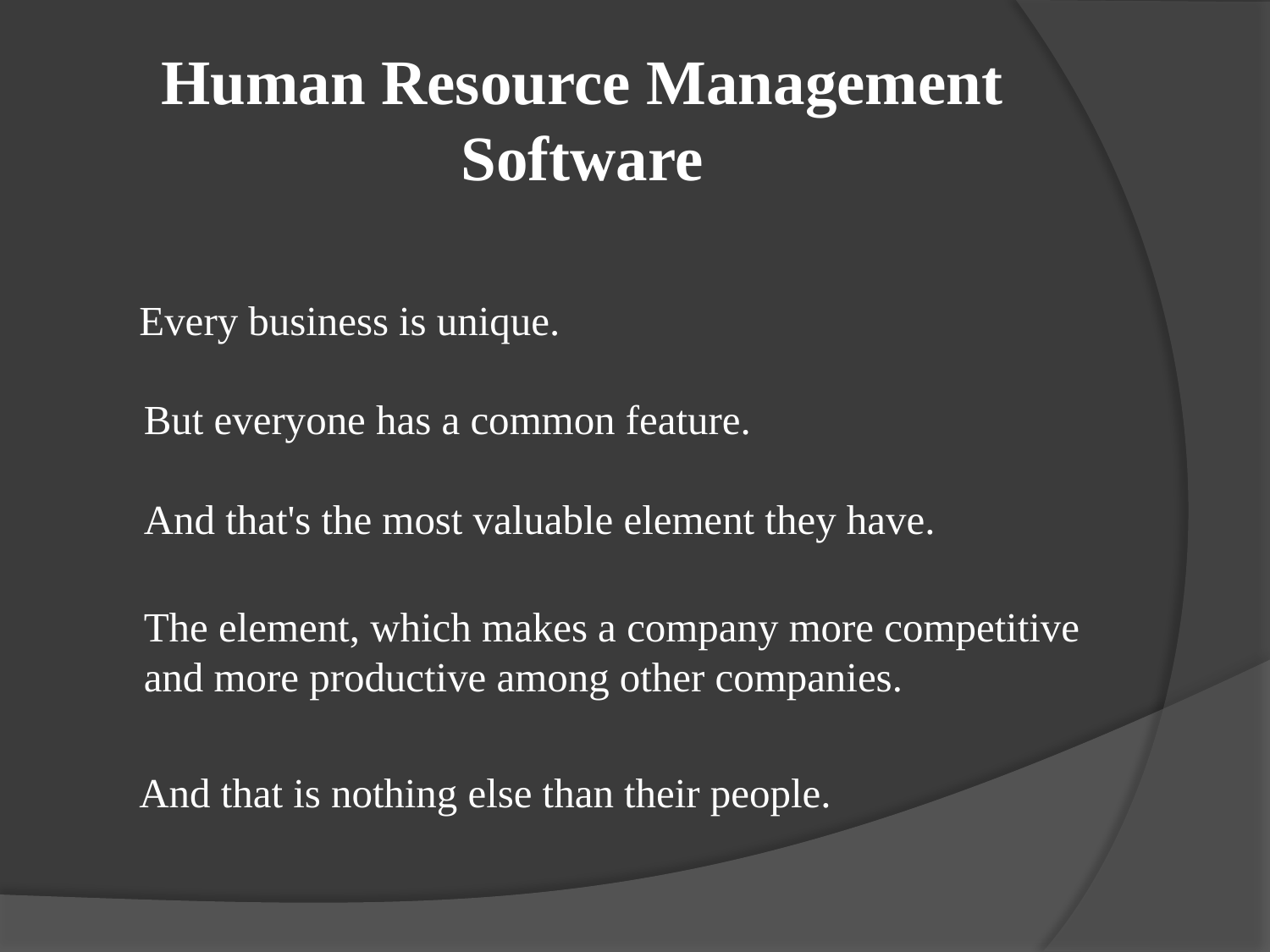

# Human Resource Management Software
     Every business is unique.
But everyone has a common feature.
And that's the most valuable element they have.
The element, which makes a company more competitive and more productive among other companies.

     And that is nothing else than their people.